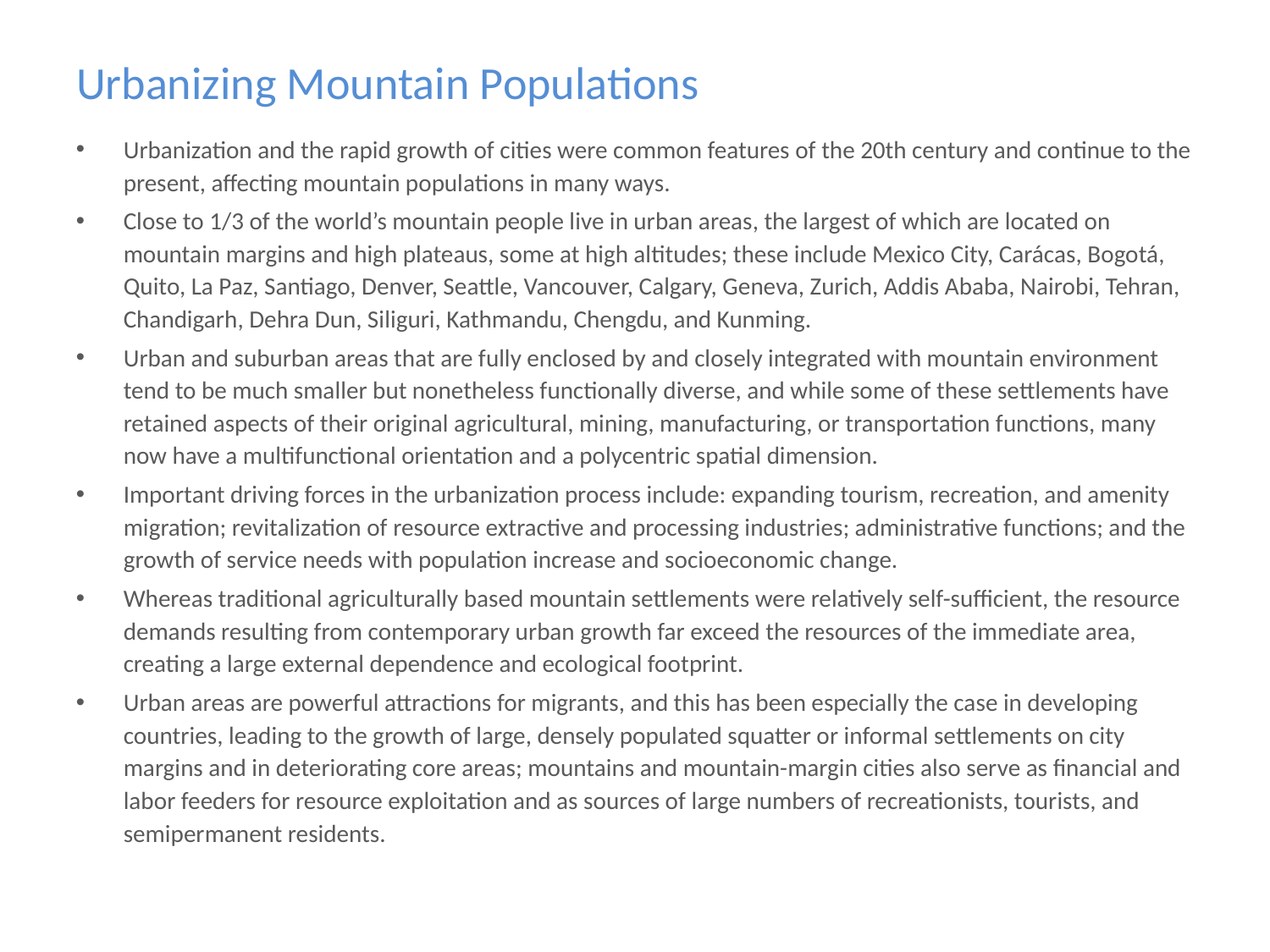

# Urbanizing Mountain Populations
Urbanization and the rapid growth of cities were common features of the 20th century and continue to the present, affecting mountain populations in many ways.
Close to 1/3 of the world’s mountain people live in urban areas, the largest of which are located on mountain margins and high plateaus, some at high altitudes; these include Mexico City, Carácas, Bogotá, Quito, La Paz, Santiago, Denver, Seattle, Vancouver, Calgary, Geneva, Zurich, Addis Ababa, Nairobi, Tehran, Chandigarh, Dehra Dun, Siliguri, Kathmandu, Chengdu, and Kunming.
Urban and suburban areas that are fully enclosed by and closely integrated with mountain environment tend to be much smaller but nonetheless functionally diverse, and while some of these settlements have retained aspects of their original agricultural, mining, manufacturing, or transportation functions, many now have a multifunctional orientation and a polycentric spatial dimension.
Important driving forces in the urbanization process include: expanding tourism, recreation, and amenity migration; revitalization of resource extractive and processing industries; administrative functions; and the growth of service needs with population increase and socioeconomic change.
Whereas traditional agriculturally based mountain settlements were relatively self-sufficient, the resource demands resulting from contemporary urban growth far exceed the resources of the immediate area, creating a large external dependence and ecological footprint.
Urban areas are powerful attractions for migrants, and this has been especially the case in developing countries, leading to the growth of large, densely populated squatter or informal settlements on city margins and in deteriorating core areas; mountains and mountain-margin cities also serve as financial and labor feeders for resource exploitation and as sources of large numbers of recreationists, tourists, and semipermanent residents.